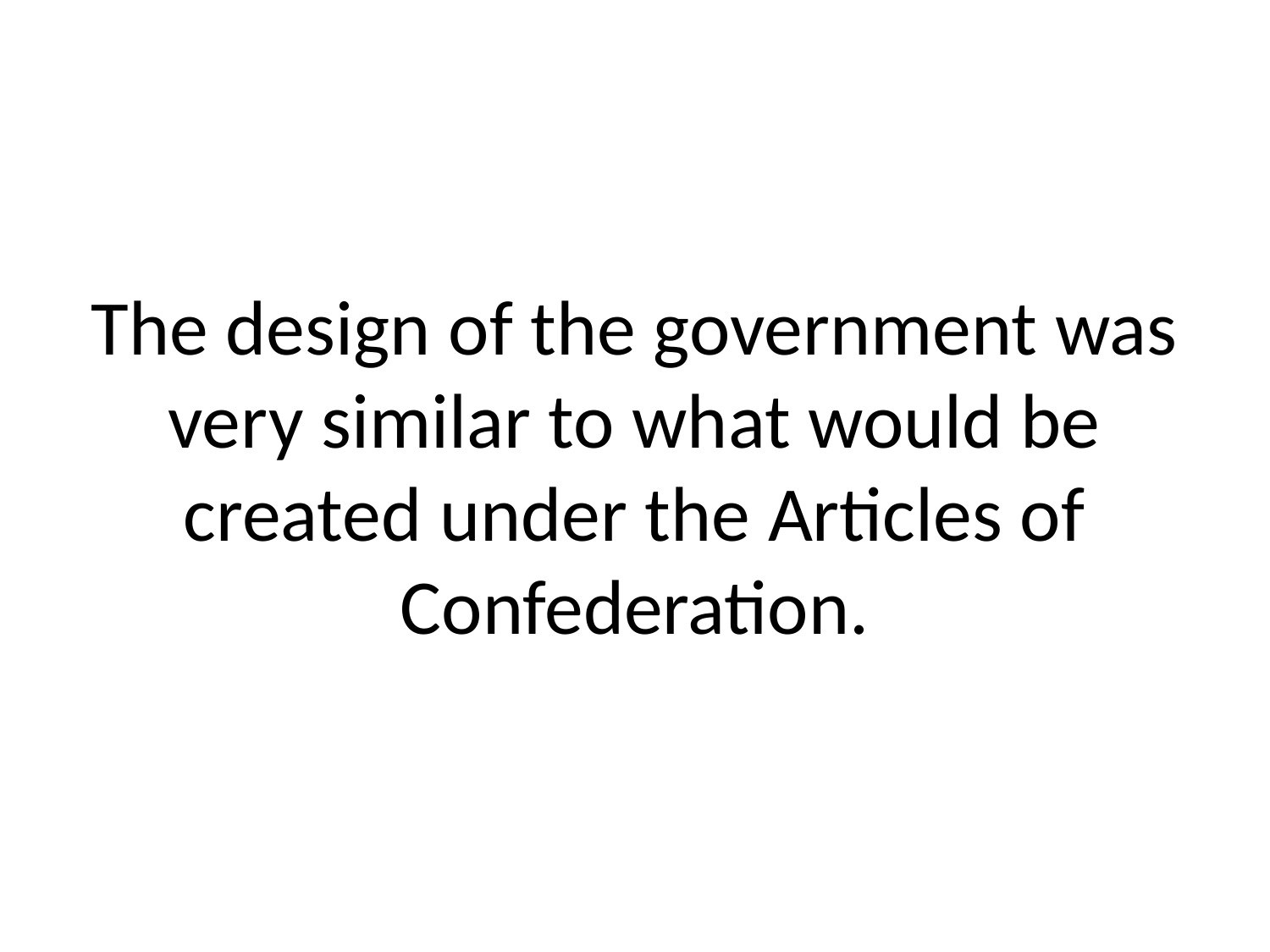

# The design of the government was very similar to what would be created under the Articles of Confederation.